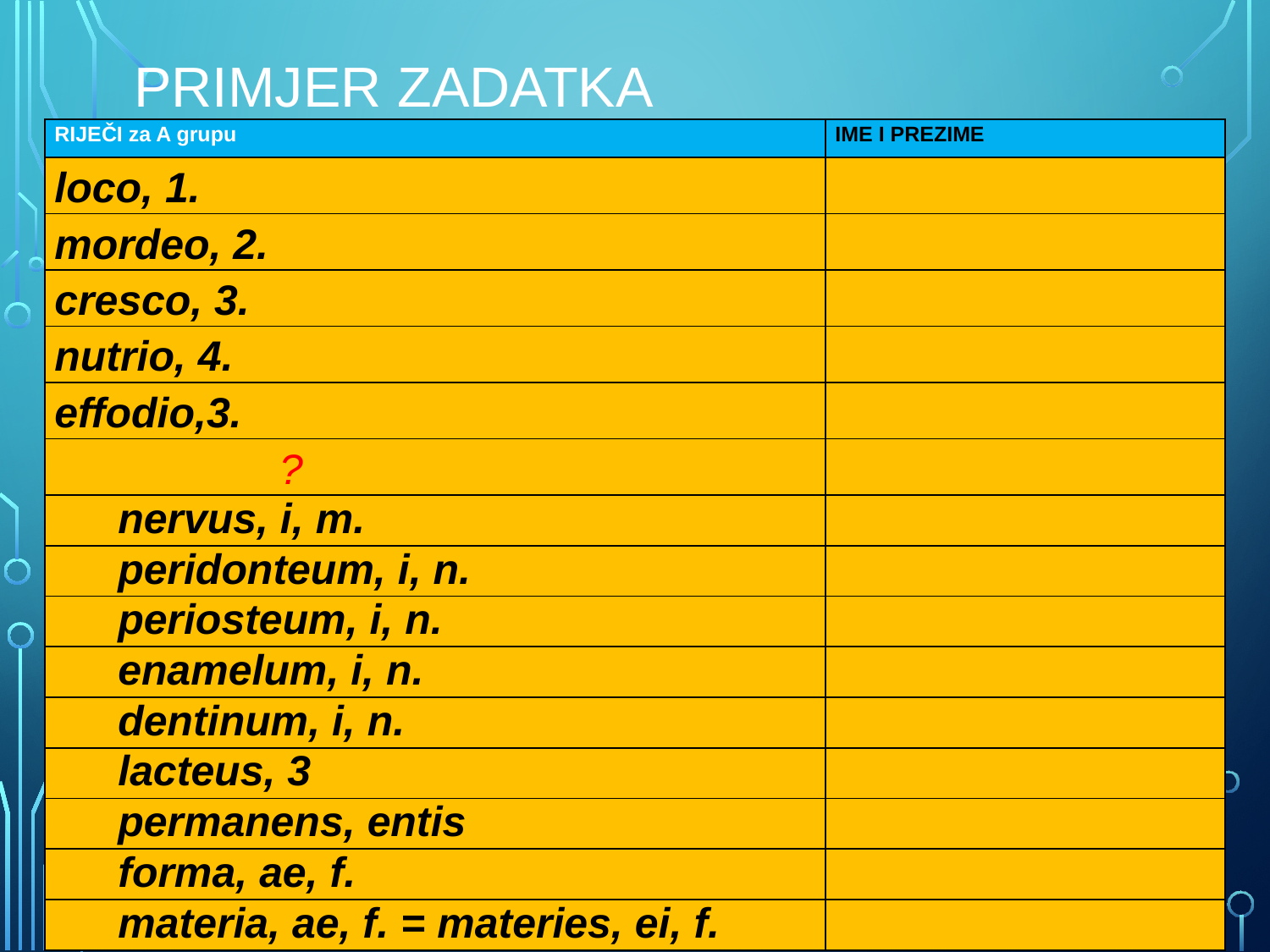

# PRIMJER zadatka
| RIJEČI za A grupu | IME I PREZIME |
| --- | --- |
| loco, 1. |  |
| mordeo, 2. |  |
| cresco, 3. |  |
| nutrio, 4. |  |
| effodio,3. |  |
| ? |  |
| nervus, i, m. |  |
| peridonteum, i, n. |  |
| periosteum, i, n. |  |
| enamelum, i, n. |  |
| dentinum, i, n. |  |
| lacteus, 3 |  |
| permanens, entis |  |
| forma, ae, f. |  |
| materia, ae, f. = materies, ei, f. |  |